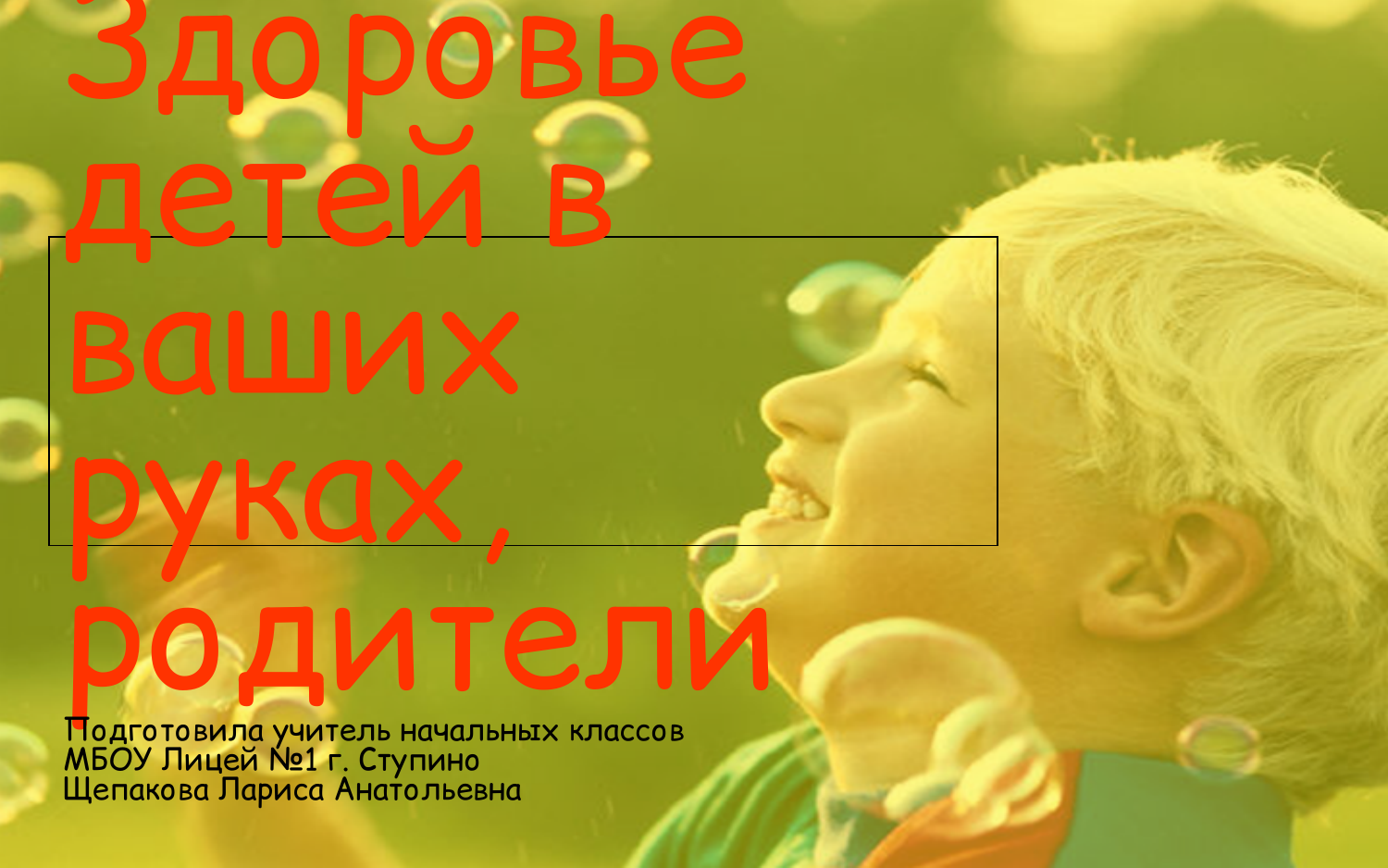

# Здоровье детей в ваших руках, родители Подготовила учитель начальных классов МБОУ Лицей №1 г. Ступино Щепакова Лариса Анатольевна